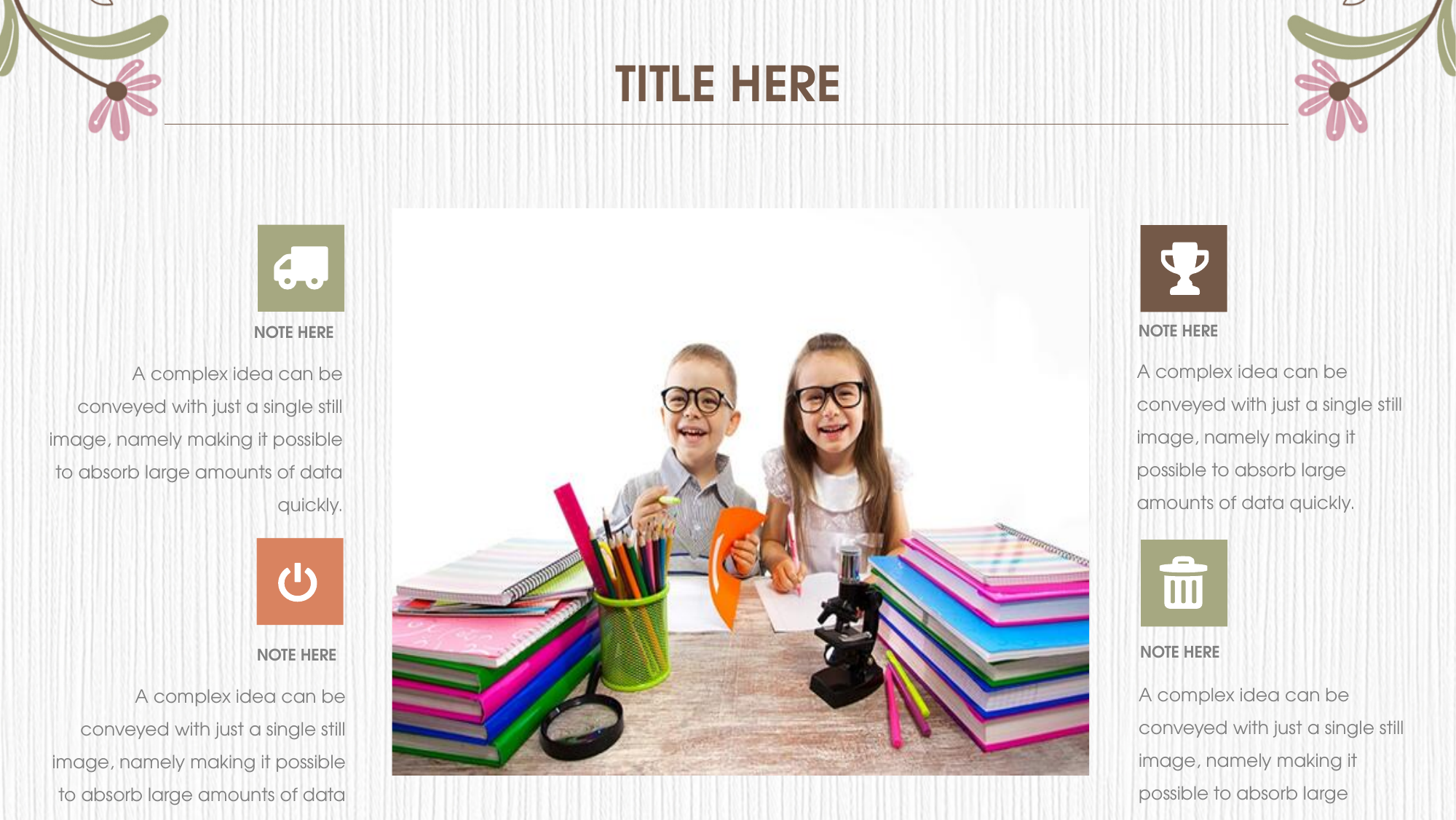

TITLE HERE

NOTE HERE
A complex idea can be conveyed with just a single still image, namely making it possible to absorb large amounts of data quickly.
NOTE HERE
A complex idea can be conveyed with just a single still image, namely making it possible to absorb large amounts of data quickly.

NOTE HERE
A complex idea can be conveyed with just a single still image, namely making it possible to absorb large
NOTE HERE
A complex idea can be conveyed with just a single still image, namely making it possible to absorb large amounts of data